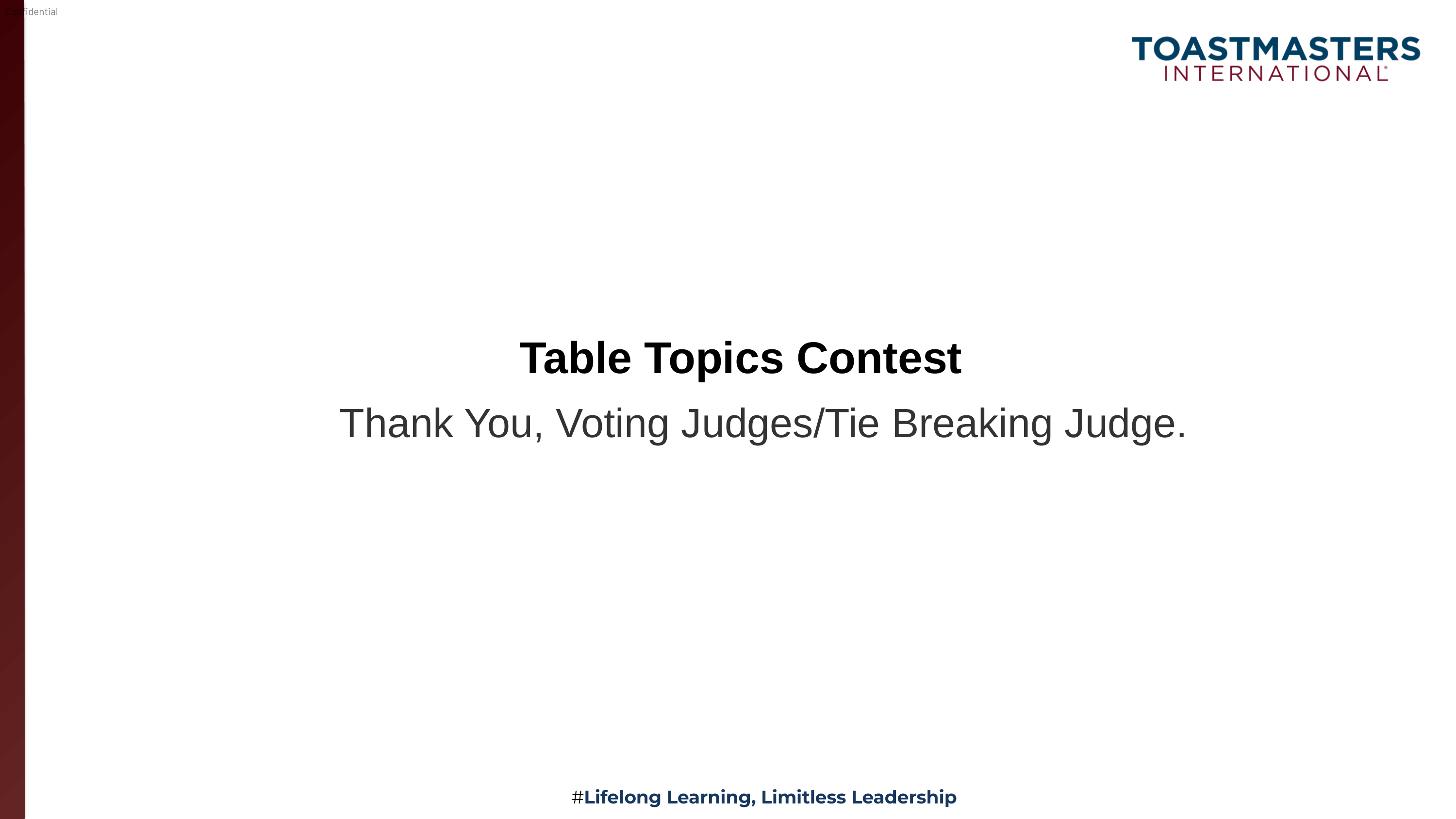

# Table Topics Contest
Thank You, Voting Judges/Tie Breaking Judge.